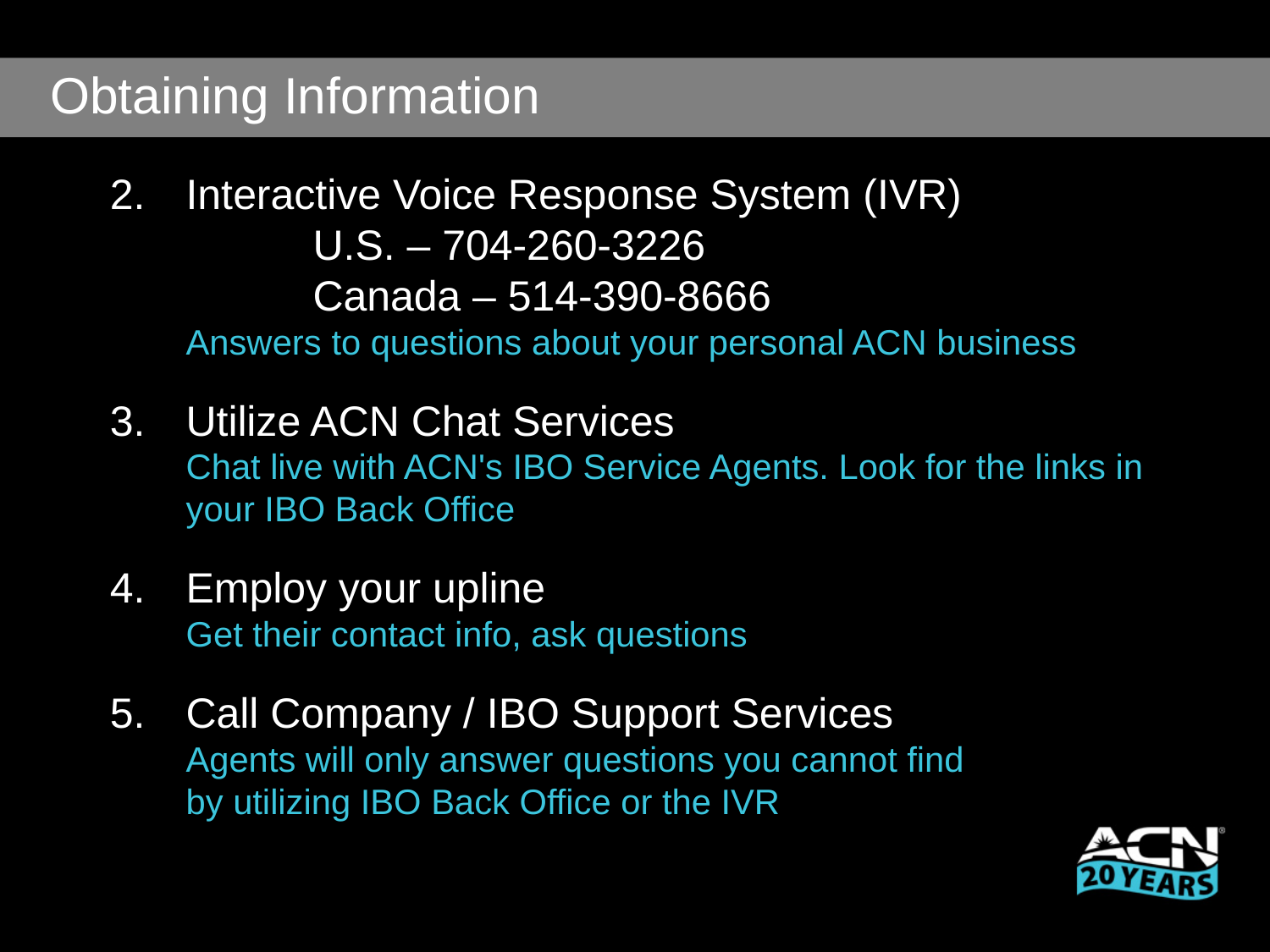

Obtaining Information

Interactive Voice Response System (IVR)
		U.S. – 704-260-3226
		Canada – 514-390-8666
Answers to questions about your personal ACN business
Utilize ACN Chat Services
Chat live with ACN's IBO Service Agents. Look for the links in
your IBO Back Office
Employ your upline
Get their contact info, ask questions
Call Company / IBO Support Services
Agents will only answer questions you cannot find
by utilizing IBO Back Office or the IVR